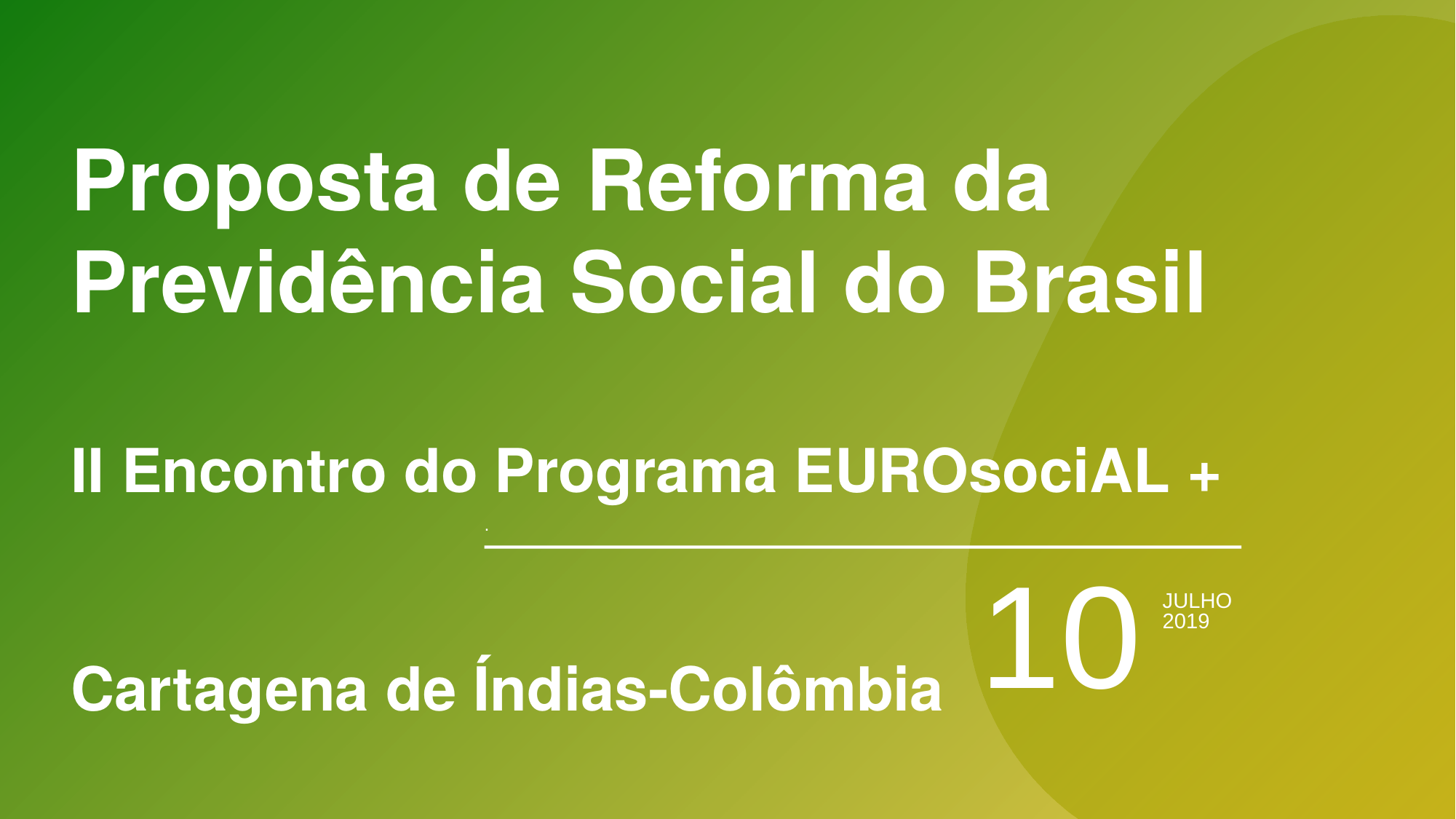

Proposta de Reforma da
Previdência Social do Brasil

II Encontro do Programa EUROsociAL +

Cartagena de Índias-Colômbia
.
10

JULHO
2019